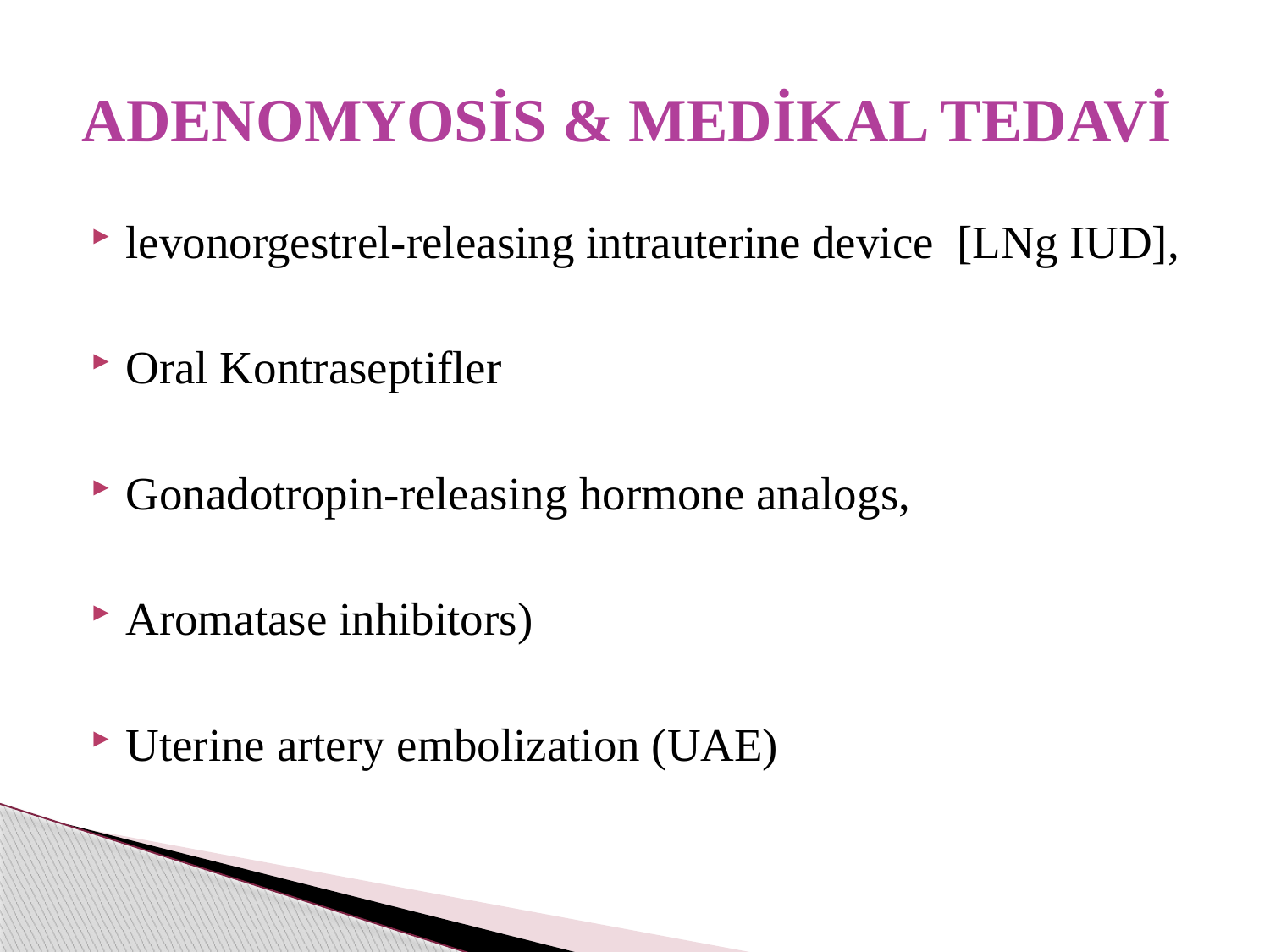

# ADENOMYOSİS & MEDİKAL TEDAVİ
levonorgestrel-releasing intrauterine device  [LNg IUD],

Oral Kontraseptifler

Gonadotropin-releasing hormone analogs,

Aromatase inhibitors)

Uterine artery embolization (UAE)